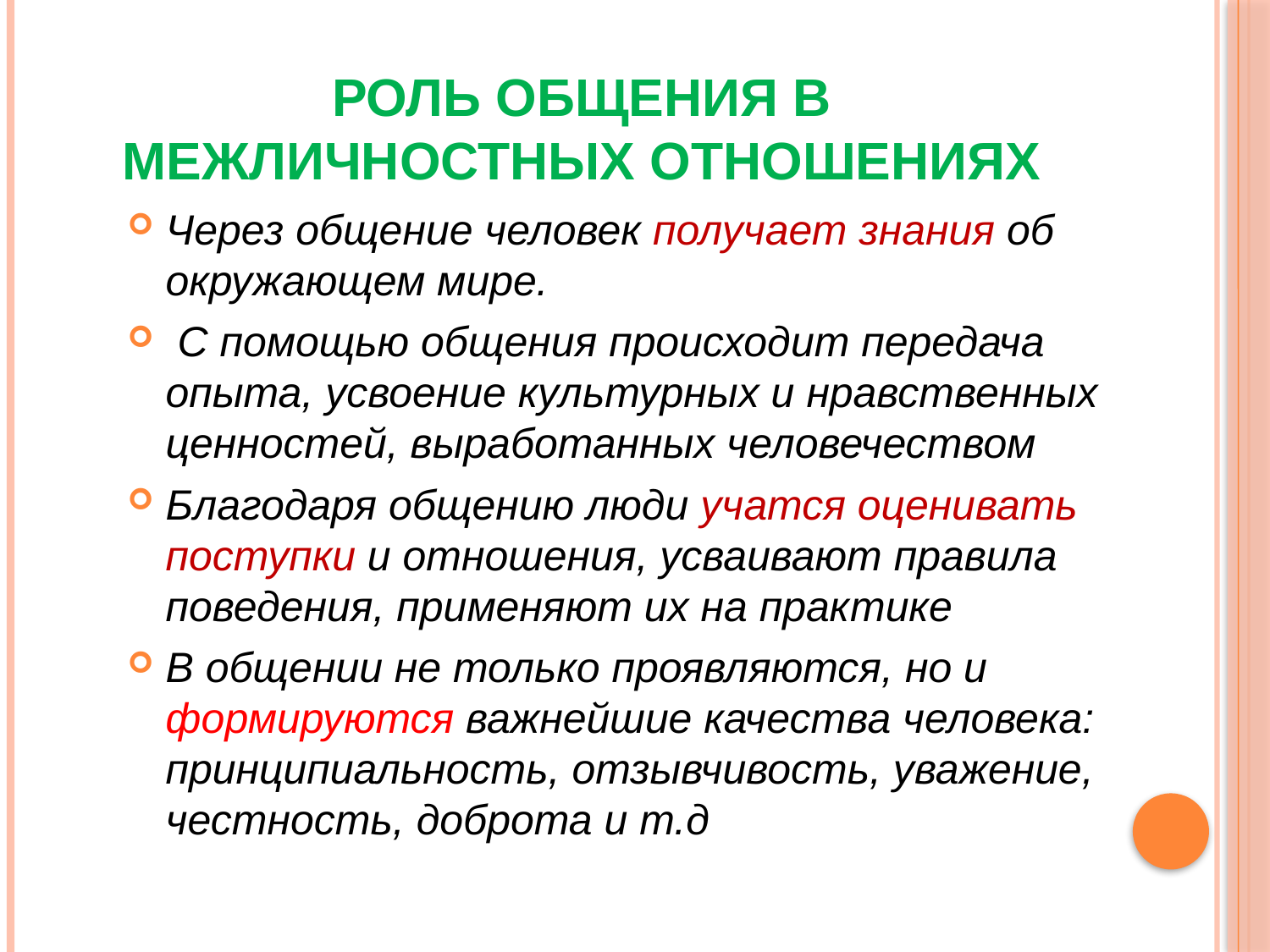

# Роль общения в межличностных отношениях
Через общение человек получает знания об окружающем мире.
 С помощью общения происходит передача опыта, усвоение культурных и нравственных ценностей, выработанных человечеством
Благодаря общению люди учатся оценивать поступки и отношения, усваивают правила поведения, применяют их на практике
В общении не только проявляются, но и формируются важнейшие качества человека: принципиальность, отзывчивость, уважение, честность, доброта и т.д